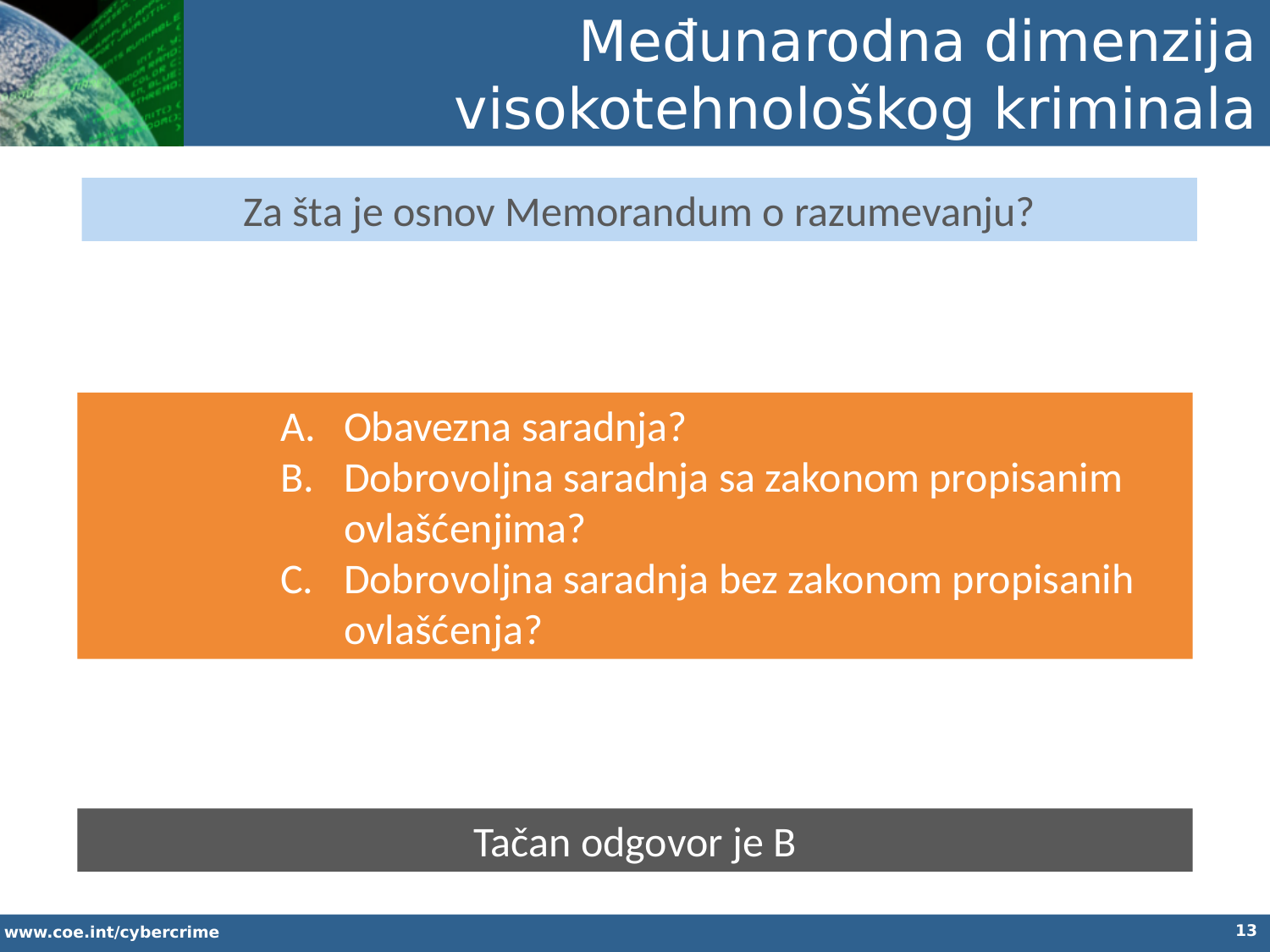

Međunarodna dimenzija visokotehnološkog kriminala
Za šta je osnov Memorandum o razumevanju?
Obavezna saradnja?
Dobrovoljna saradnja sa zakonom propisanim ovlašćenjima?
Dobrovoljna saradnja bez zakonom propisanih ovlašćenja?
Tačan odgovor je B
13